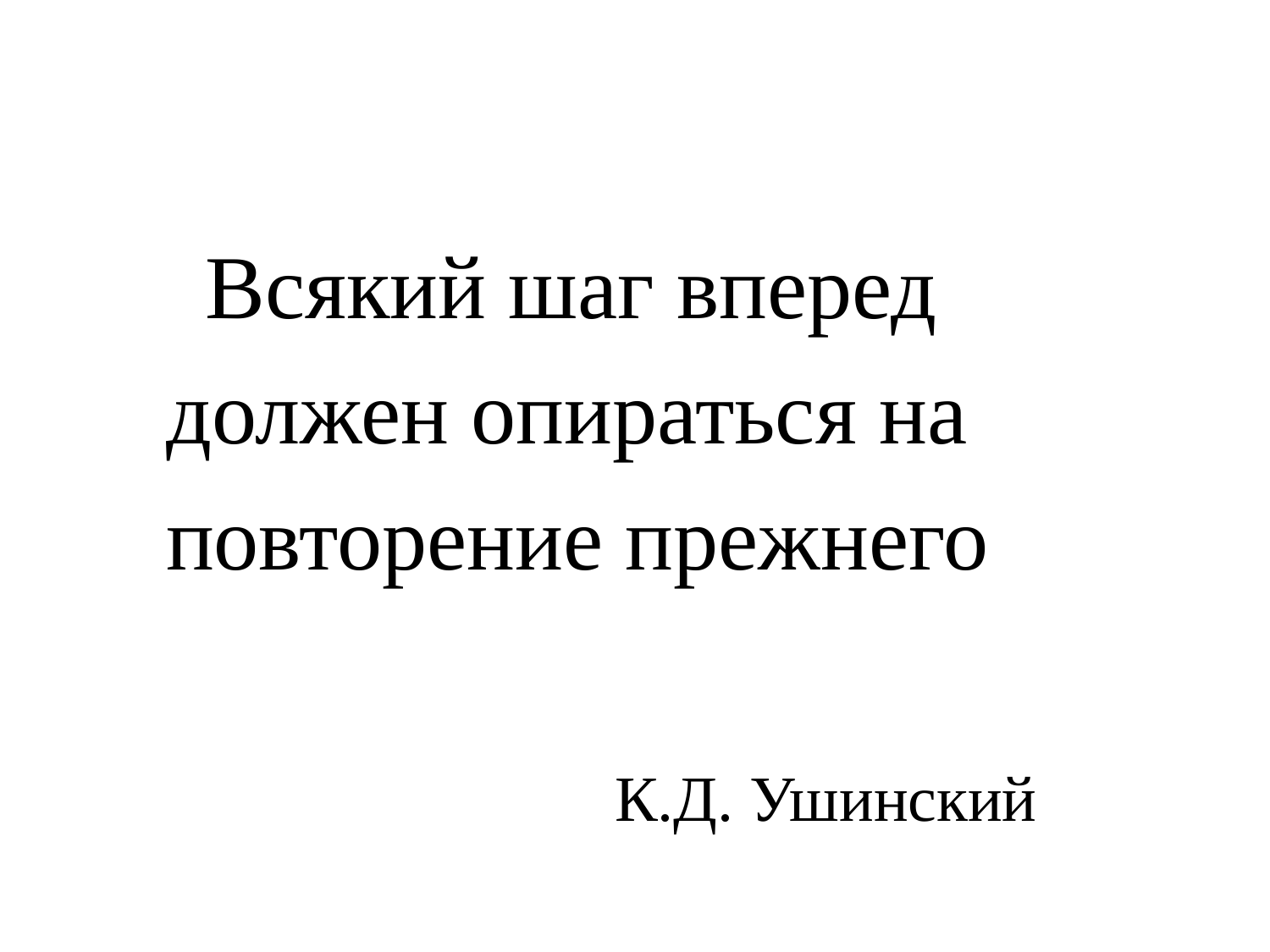

#
            Всякий шаг вперед
    должен опираться на
    повторение прежнего

                        К.Д. Ушинский